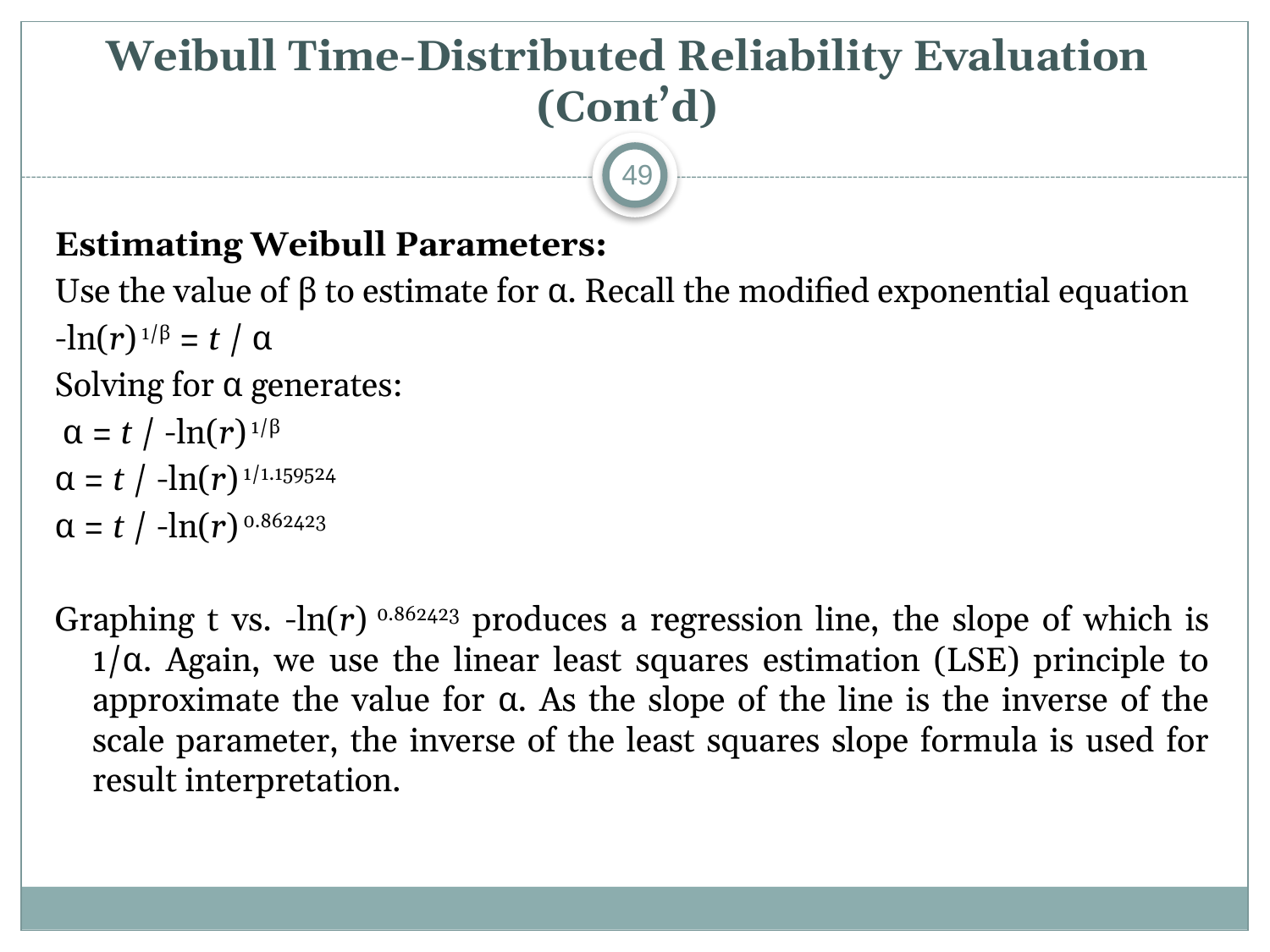

# Weibull Time-Distributed Reliability Evaluation (Cont’d)
49
Estimating Weibull Parameters:
Use the value of β to estimate for α. Recall the modified exponential equation
-ln(r) 1/β = t / α
Solving for α generates:
 α = t / -ln(r) 1/β
α = t / -ln(r) 1/1.159524
α = t / -ln(r) 0.862423

Graphing t vs. -ln(r) 0.862423 produces a regression line, the slope of which is 1/α. Again, we use the linear least squares estimation (LSE) principle to approximate the value for α. As the slope of the line is the inverse of the scale parameter, the inverse of the least squares slope formula is used for result interpretation.